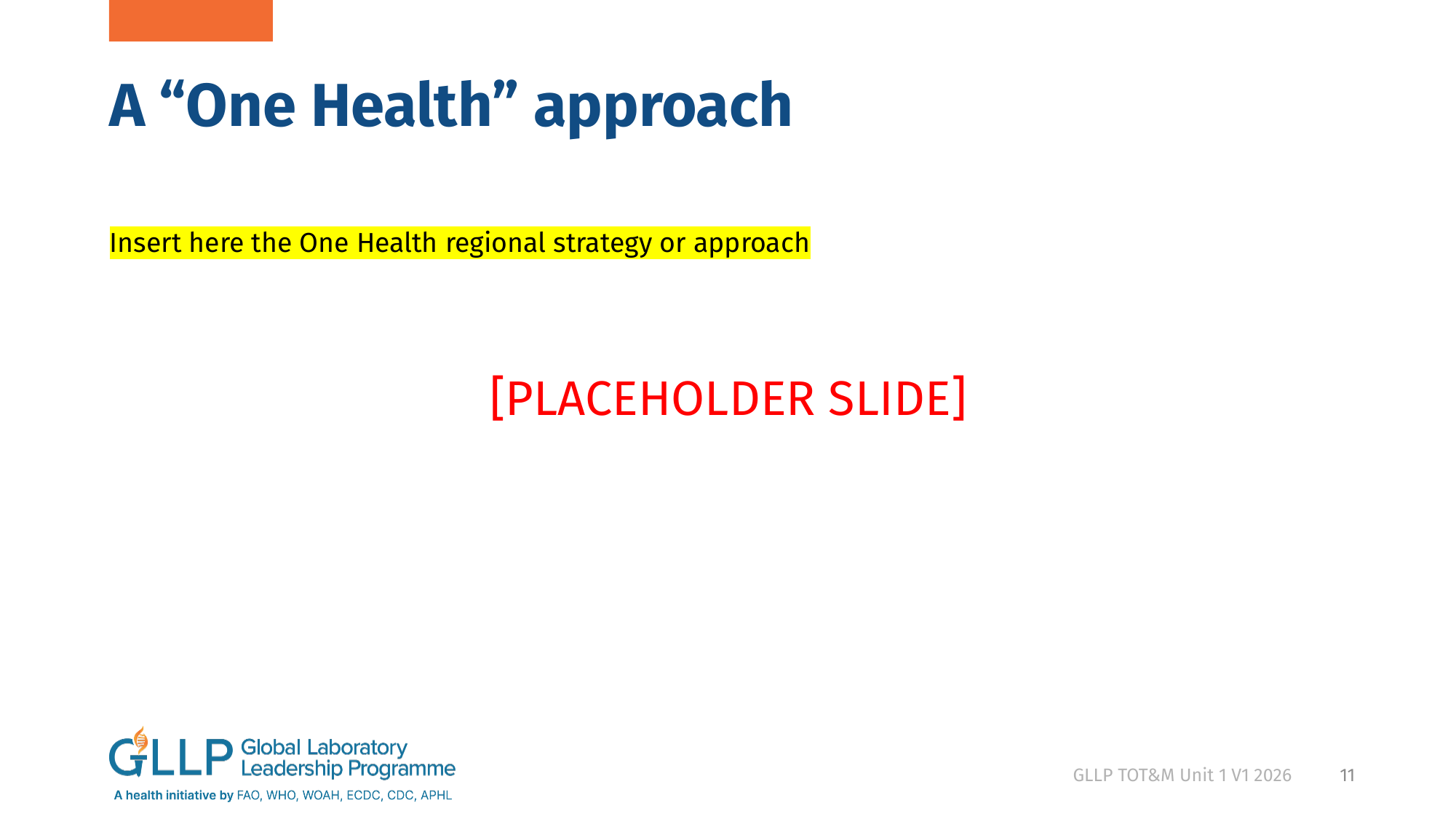

# A “One Health” approach
Insert here the One Health regional strategy or approach
[PLACEHOLDER SLIDE]
GLLP TOT&M Unit 1 V1 2026
11